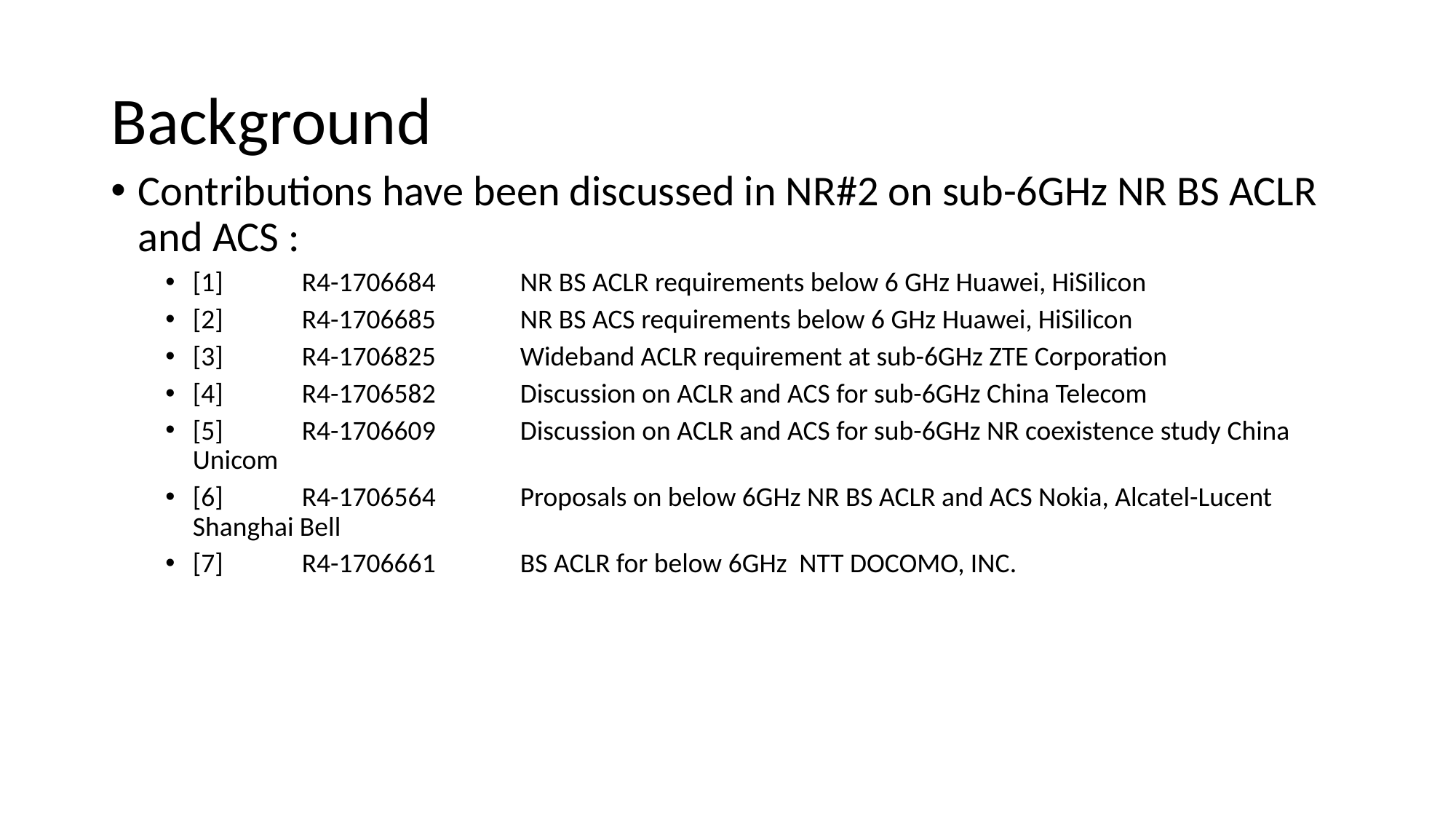

# Background
Contributions have been discussed in NR#2 on sub-6GHz NR BS ACLR and ACS :
[1]	R4-1706684	NR BS ACLR requirements below 6 GHz Huawei, HiSilicon
[2]	R4-1706685	NR BS ACS requirements below 6 GHz Huawei, HiSilicon
[3]	R4-1706825	Wideband ACLR requirement at sub-6GHz ZTE Corporation
[4]	R4-1706582	Discussion on ACLR and ACS for sub-6GHz China Telecom
[5]	R4-1706609	Discussion on ACLR and ACS for sub-6GHz NR coexistence study China Unicom
[6]	R4-1706564	Proposals on below 6GHz NR BS ACLR and ACS Nokia, Alcatel-Lucent Shanghai Bell
[7]	R4-1706661	BS ACLR for below 6GHz  NTT DOCOMO, INC.